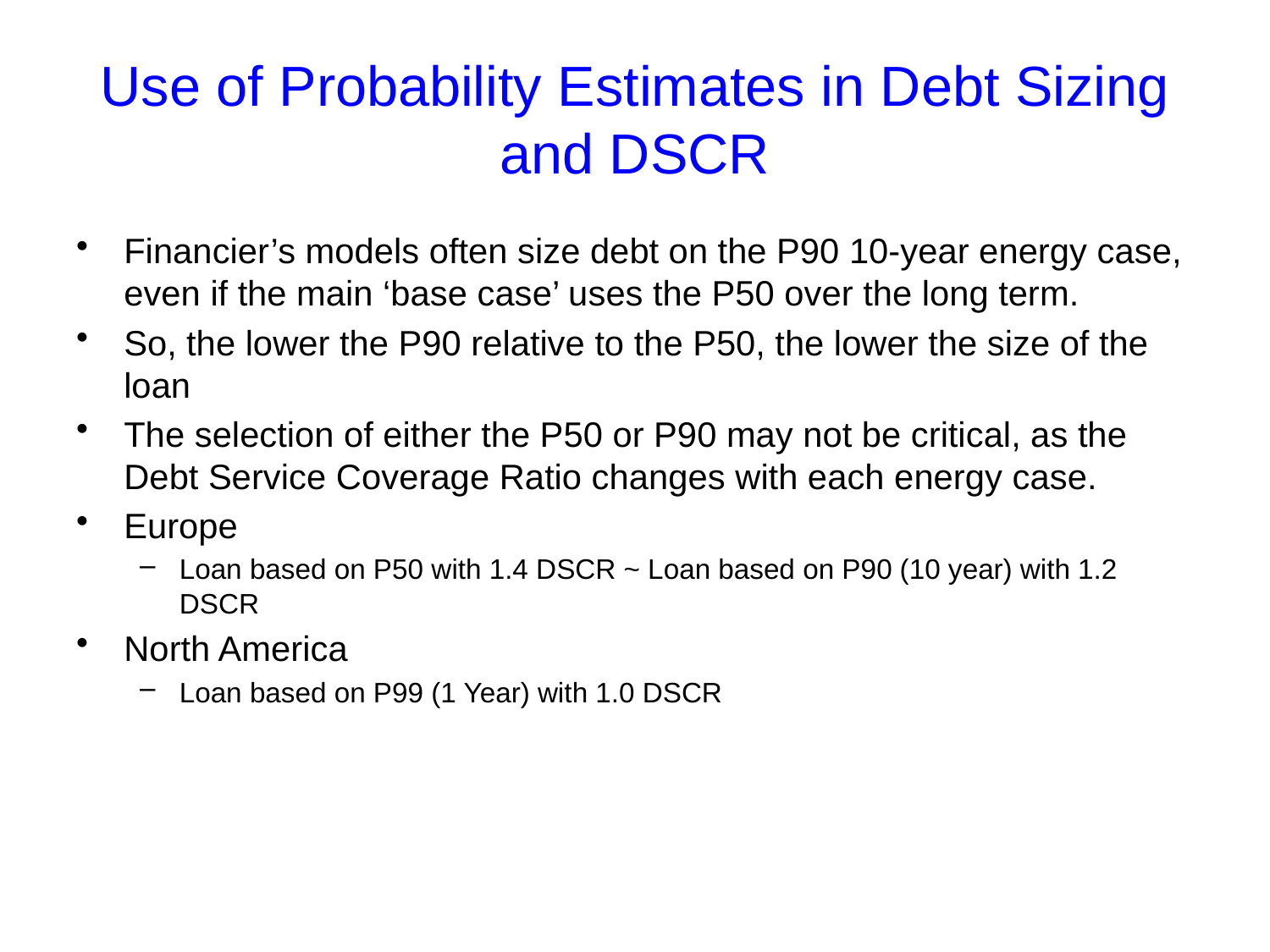

# Use of Probability Estimates in Debt Sizing and DSCR
Financier’s models often size debt on the P90 10-year energy case, even if the main ‘base case’ uses the P50 over the long term.
So, the lower the P90 relative to the P50, the lower the size of the loan
The selection of either the P50 or P90 may not be critical, as the Debt Service Coverage Ratio changes with each energy case.
Europe
Loan based on P50 with 1.4 DSCR ~ Loan based on P90 (10 year) with 1.2 DSCR
North America
Loan based on P99 (1 Year) with 1.0 DSCR